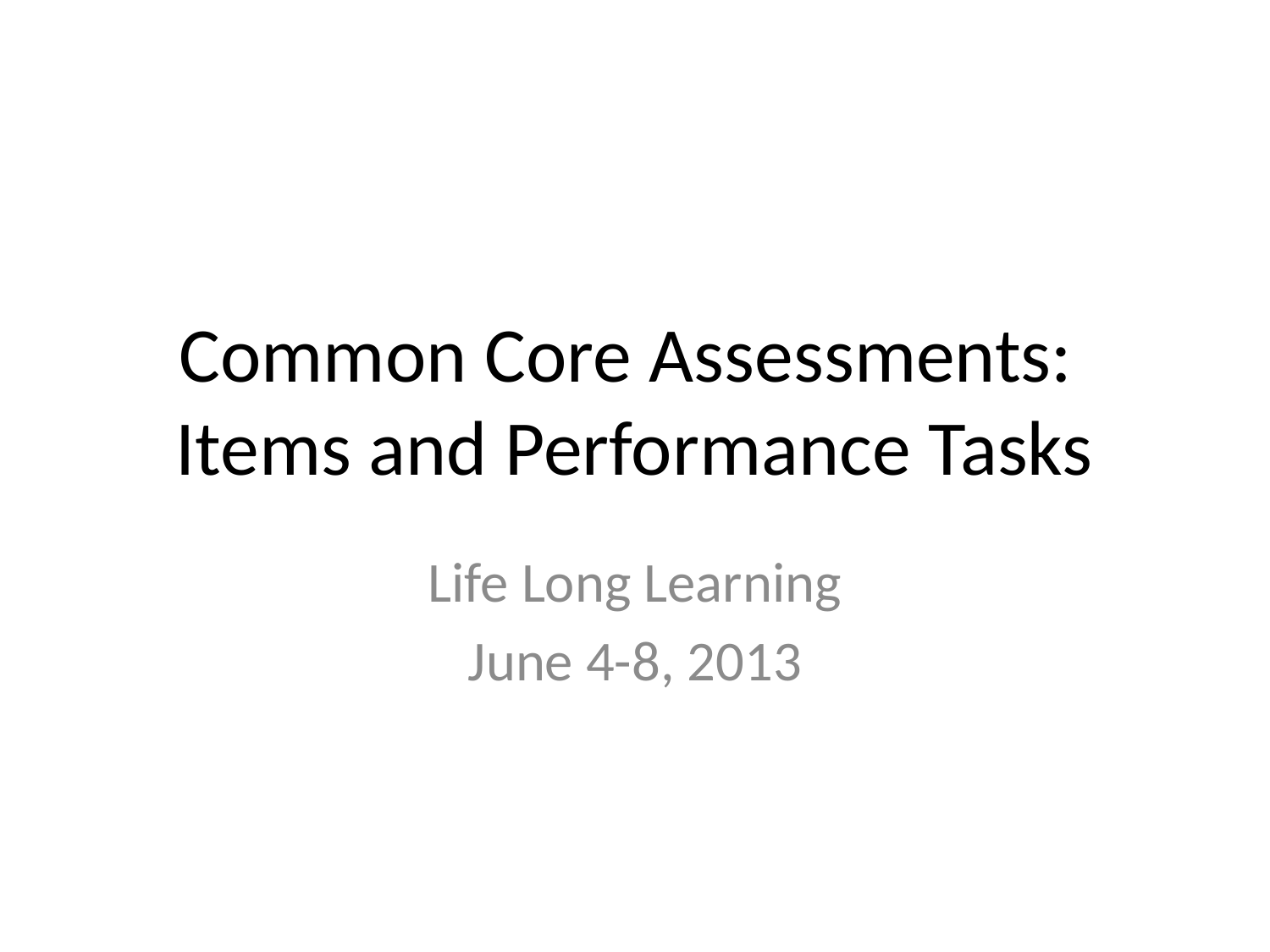

# Common Core Assessments: Items and Performance Tasks
Life Long Learning
June 4-8, 2013